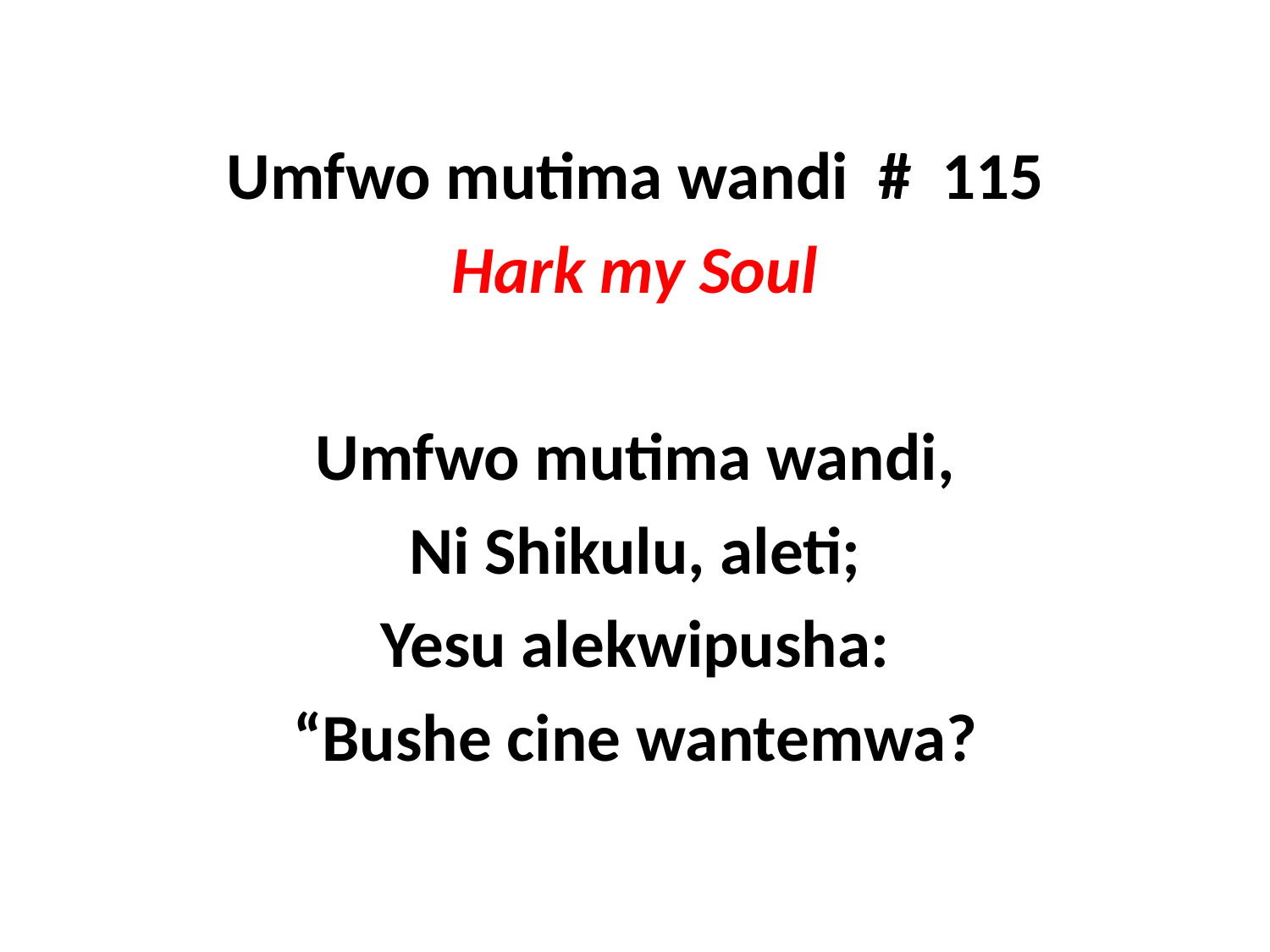

Umfwo mutima wandi  #  115
Hark my Soul

Umfwo mutima wandi,
Ni Shikulu, aleti;
Yesu alekwipusha:
“Bushe cine wantemwa?